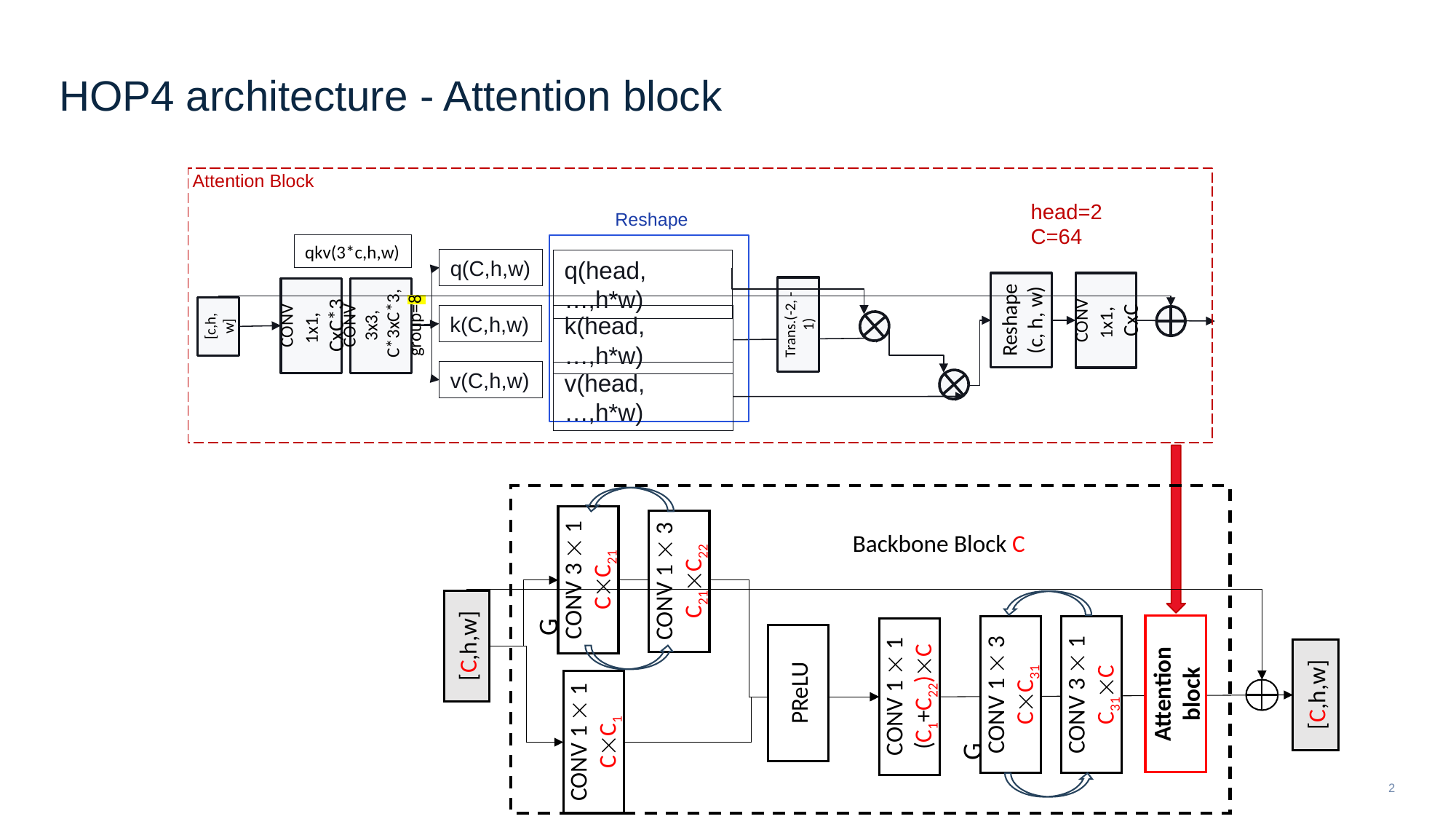

# HOP4 architecture - Attention block
Attention Block

head=2
C=64
Reshape
qkv(3*c,h,w)

q(C,h,w)
q(head,…,h*w)
Reshape (c, h, w)
CONV 1x1,
CxC
Trans.(-2, -1)
CONV 1x1,
CxC*3
CONV 3x3,
 C*3xC*3, group=8
[c,h,w]
k(head,…,h*w)
k(C,h,w)

v(C,h,w)
v(head,…,h*w)

CONV 3 × 1 C×C21
CONV 1 × 3 C21×C22
Backbone Block C
[C,h,w]

Attention block
CONV 1 × 3 C×C31
CONV 3 × 1 C31×C
G
CONV 1 × 1 (C1+C22)×C
PReLU
[C,h,w]

CONV 1 × 1 C×C1

G